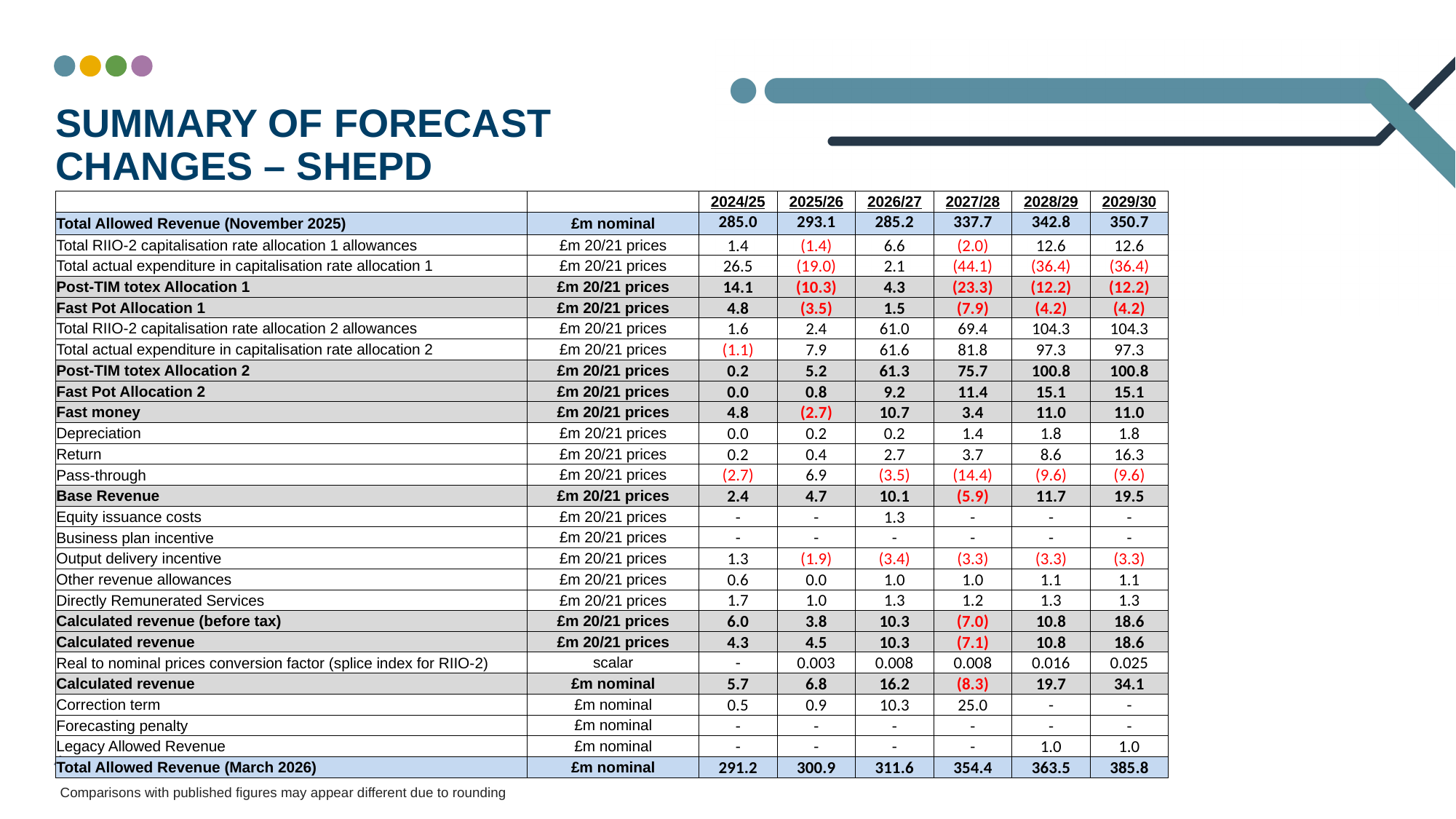

# Summary of Forecast Changes – SHEPD
|  |  | 2024/25 | 2025/26 | 2026/27 | 2027/28 | 2028/29 | 2029/30 |
| --- | --- | --- | --- | --- | --- | --- | --- |
| Total Allowed Revenue (November 2025) | £m nominal | 285.0 | 293.1 | 285.2 | 337.7 | 342.8 | 350.7 |
| Total RIIO-2 capitalisation rate allocation 1 allowances | £m 20/21 prices | 1.4 | (1.4) | 6.6 | (2.0) | 12.6 | 12.6 |
| Total actual expenditure in capitalisation rate allocation 1 | £m 20/21 prices | 26.5 | (19.0) | 2.1 | (44.1) | (36.4) | (36.4) |
| Post-TIM totex Allocation 1 | £m 20/21 prices | 14.1 | (10.3) | 4.3 | (23.3) | (12.2) | (12.2) |
| Fast Pot Allocation 1 | £m 20/21 prices | 4.8 | (3.5) | 1.5 | (7.9) | (4.2) | (4.2) |
| Total RIIO-2 capitalisation rate allocation 2 allowances | £m 20/21 prices | 1.6 | 2.4 | 61.0 | 69.4 | 104.3 | 104.3 |
| Total actual expenditure in capitalisation rate allocation 2 | £m 20/21 prices | (1.1) | 7.9 | 61.6 | 81.8 | 97.3 | 97.3 |
| Post-TIM totex Allocation 2 | £m 20/21 prices | 0.2 | 5.2 | 61.3 | 75.7 | 100.8 | 100.8 |
| Fast Pot Allocation 2 | £m 20/21 prices | 0.0 | 0.8 | 9.2 | 11.4 | 15.1 | 15.1 |
| Fast money | £m 20/21 prices | 4.8 | (2.7) | 10.7 | 3.4 | 11.0 | 11.0 |
| Depreciation | £m 20/21 prices | 0.0 | 0.2 | 0.2 | 1.4 | 1.8 | 1.8 |
| Return | £m 20/21 prices | 0.2 | 0.4 | 2.7 | 3.7 | 8.6 | 16.3 |
| Pass-through | £m 20/21 prices | (2.7) | 6.9 | (3.5) | (14.4) | (9.6) | (9.6) |
| Base Revenue | £m 20/21 prices | 2.4 | 4.7 | 10.1 | (5.9) | 11.7 | 19.5 |
| Equity issuance costs | £m 20/21 prices | - | - | 1.3 | - | - | - |
| Business plan incentive | £m 20/21 prices | - | - | - | - | - | - |
| Output delivery incentive | £m 20/21 prices | 1.3 | (1.9) | (3.4) | (3.3) | (3.3) | (3.3) |
| Other revenue allowances | £m 20/21 prices | 0.6 | 0.0 | 1.0 | 1.0 | 1.1 | 1.1 |
| Directly Remunerated Services | £m 20/21 prices | 1.7 | 1.0 | 1.3 | 1.2 | 1.3 | 1.3 |
| Calculated revenue (before tax) | £m 20/21 prices | 6.0 | 3.8 | 10.3 | (7.0) | 10.8 | 18.6 |
| Calculated revenue | £m 20/21 prices | 4.3 | 4.5 | 10.3 | (7.1) | 10.8 | 18.6 |
| Real to nominal prices conversion factor (splice index for RIIO-2) | scalar | - | 0.003 | 0.008 | 0.008 | 0.016 | 0.025 |
| Calculated revenue | £m nominal | 5.7 | 6.8 | 16.2 | (8.3) | 19.7 | 34.1 |
| Correction term | £m nominal | 0.5 | 0.9 | 10.3 | 25.0 | - | - |
| Forecasting penalty | £m nominal | - | - | - | - | - | - |
| Legacy Allowed Revenue | £m nominal | - | - | - | - | 1.0 | 1.0 |
| Total Allowed Revenue (March 2026) | £m nominal | 291.2 | 300.9 | 311.6 | 354.4 | 363.5 | 385.8 |
Comparisons with published figures may appear different due to rounding